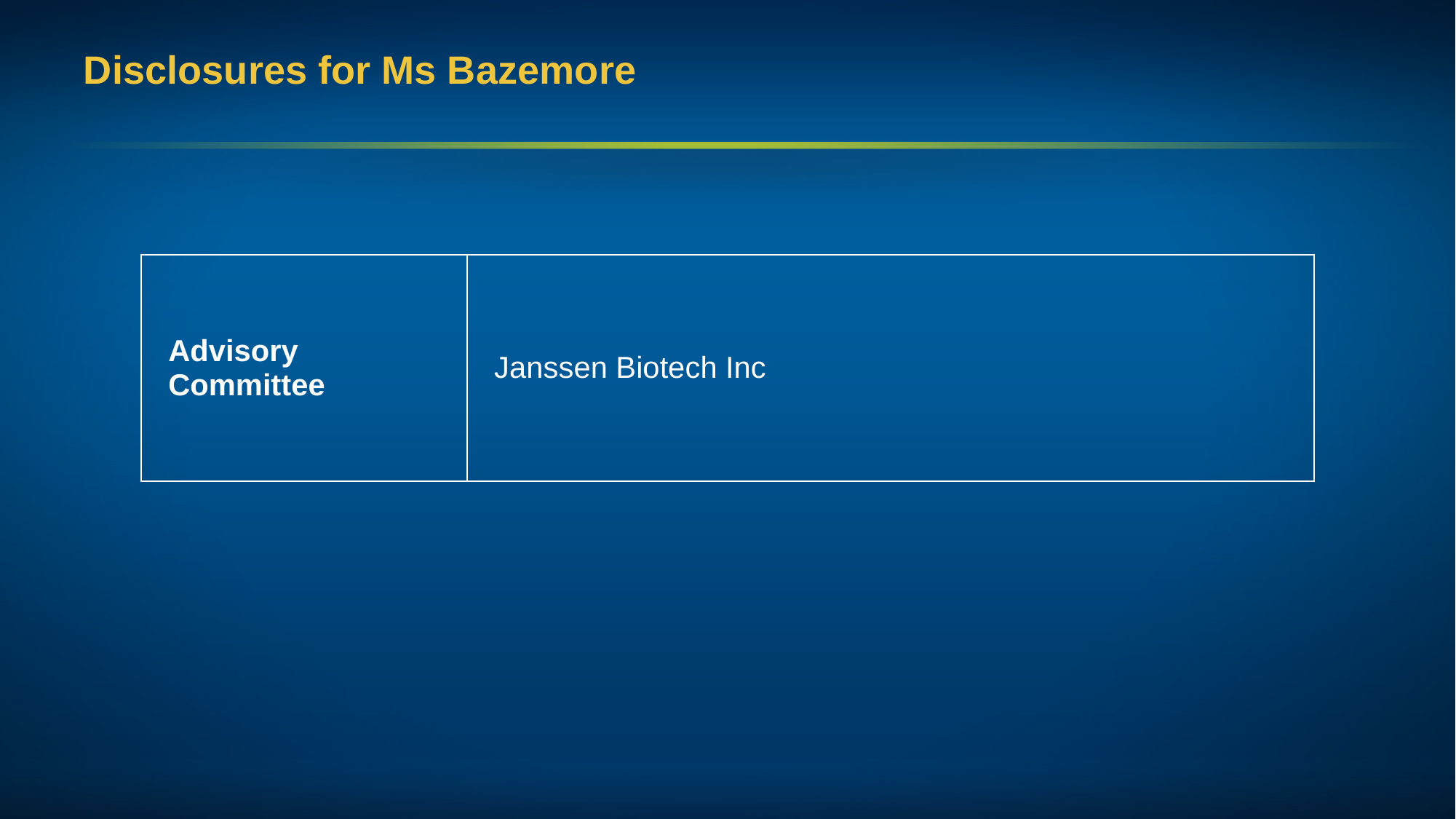

# Disclosures for Ms Bazemore
| Advisory Committee | Janssen Biotech Inc |
| --- | --- |